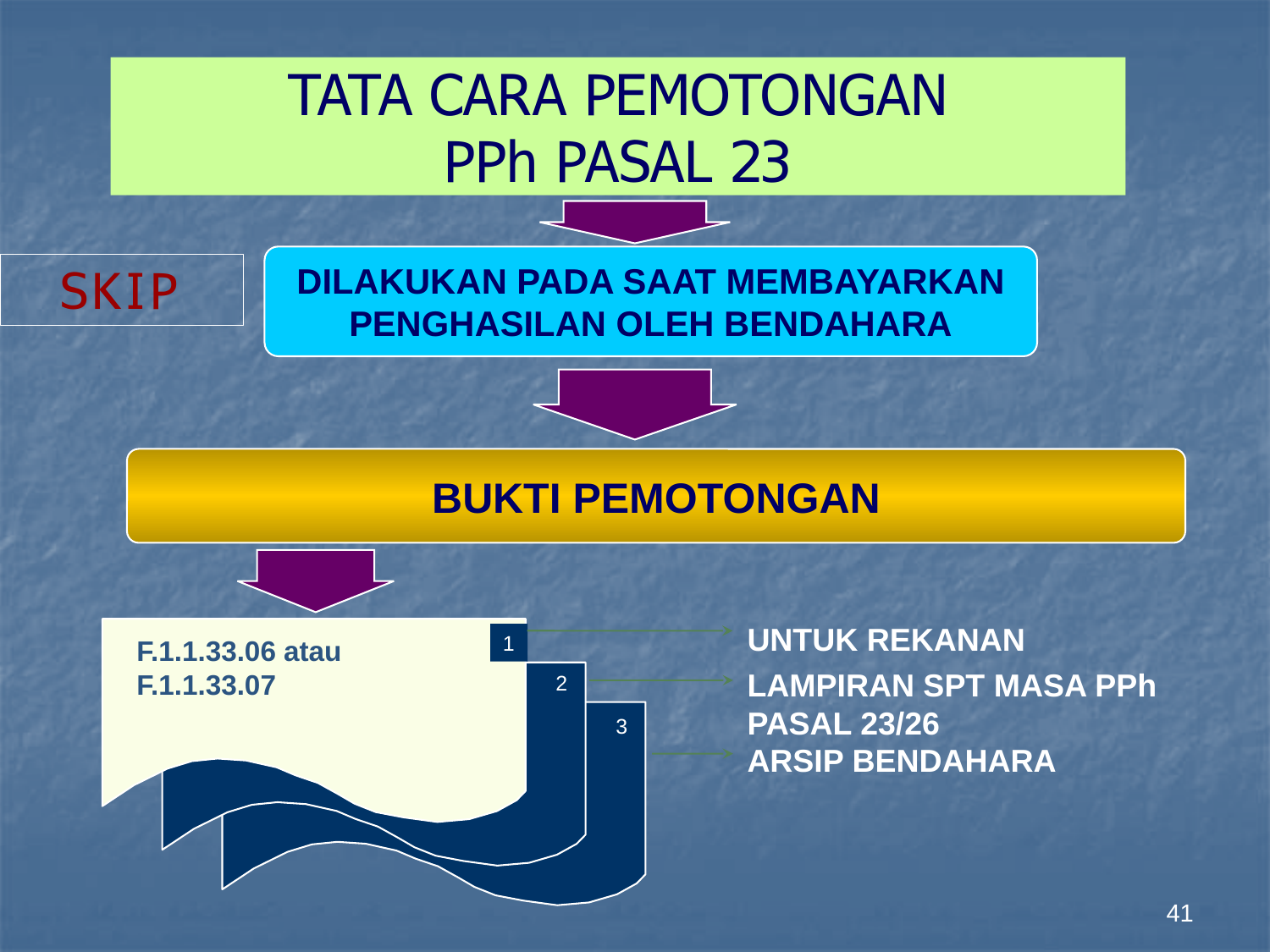

# TATA CARA PEMOTONGAN PPh PASAL 23

DILAKUKAN PADA SAAT MEMBAYARKAN
PENGHASILAN OLEH BENDAHARA
SKIP

BUKTI PEMOTONGAN

UNTUK REKANAN

1
F.1.1.33.06 atau
F.1.1.33.07

LAMPIRAN SPT MASA PPh PASAL 23/26

2

3
ARSIP BENDAHARA

41